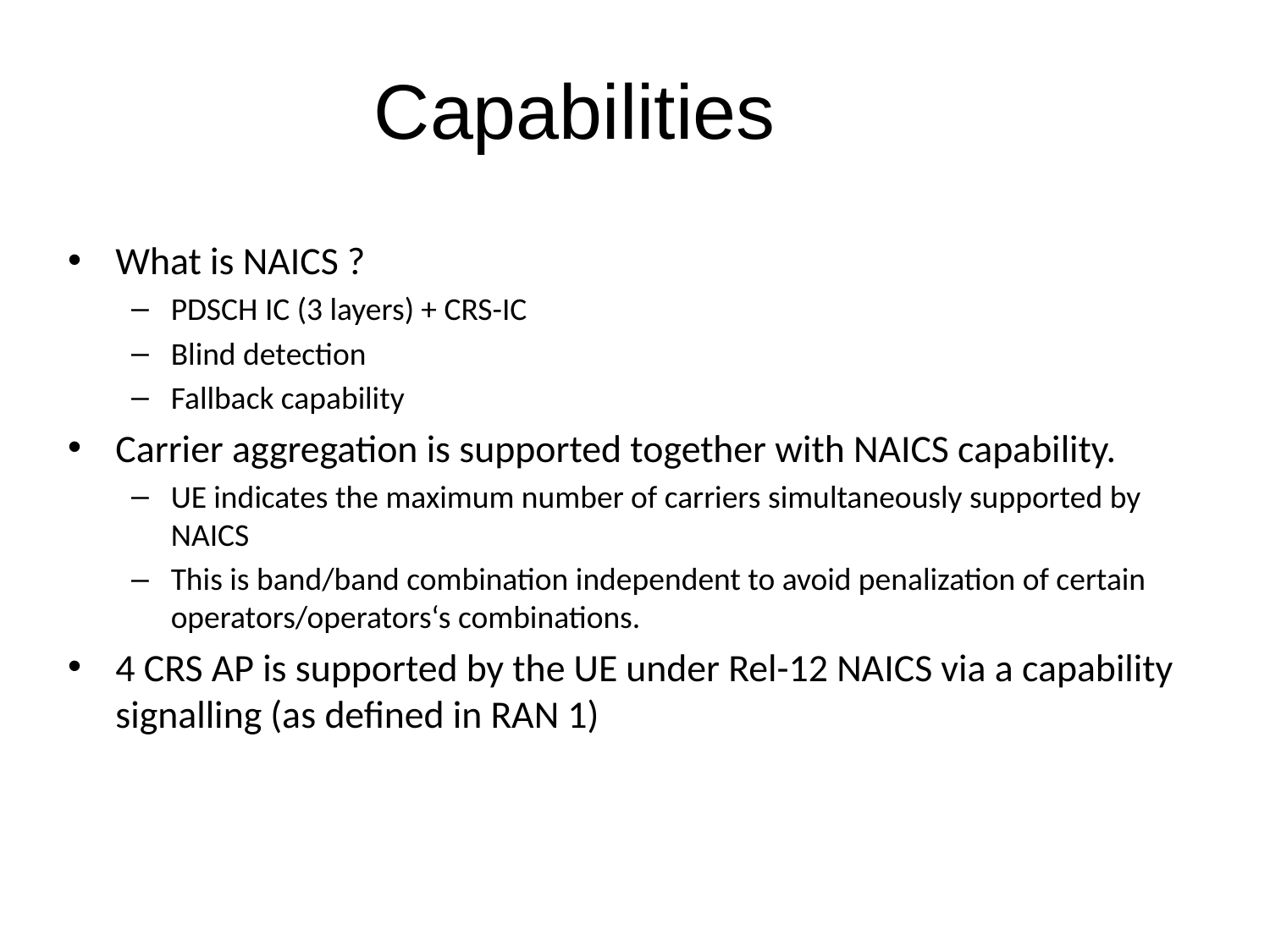

# Capabilities
What is NAICS ?
PDSCH IC (3 layers) + CRS-IC
Blind detection
Fallback capability
Carrier aggregation is supported together with NAICS capability.
UE indicates the maximum number of carriers simultaneously supported by NAICS
This is band/band combination independent to avoid penalization of certain operators/operators‘s combinations.
4 CRS AP is supported by the UE under Rel-12 NAICS via a capability signalling (as defined in RAN 1)